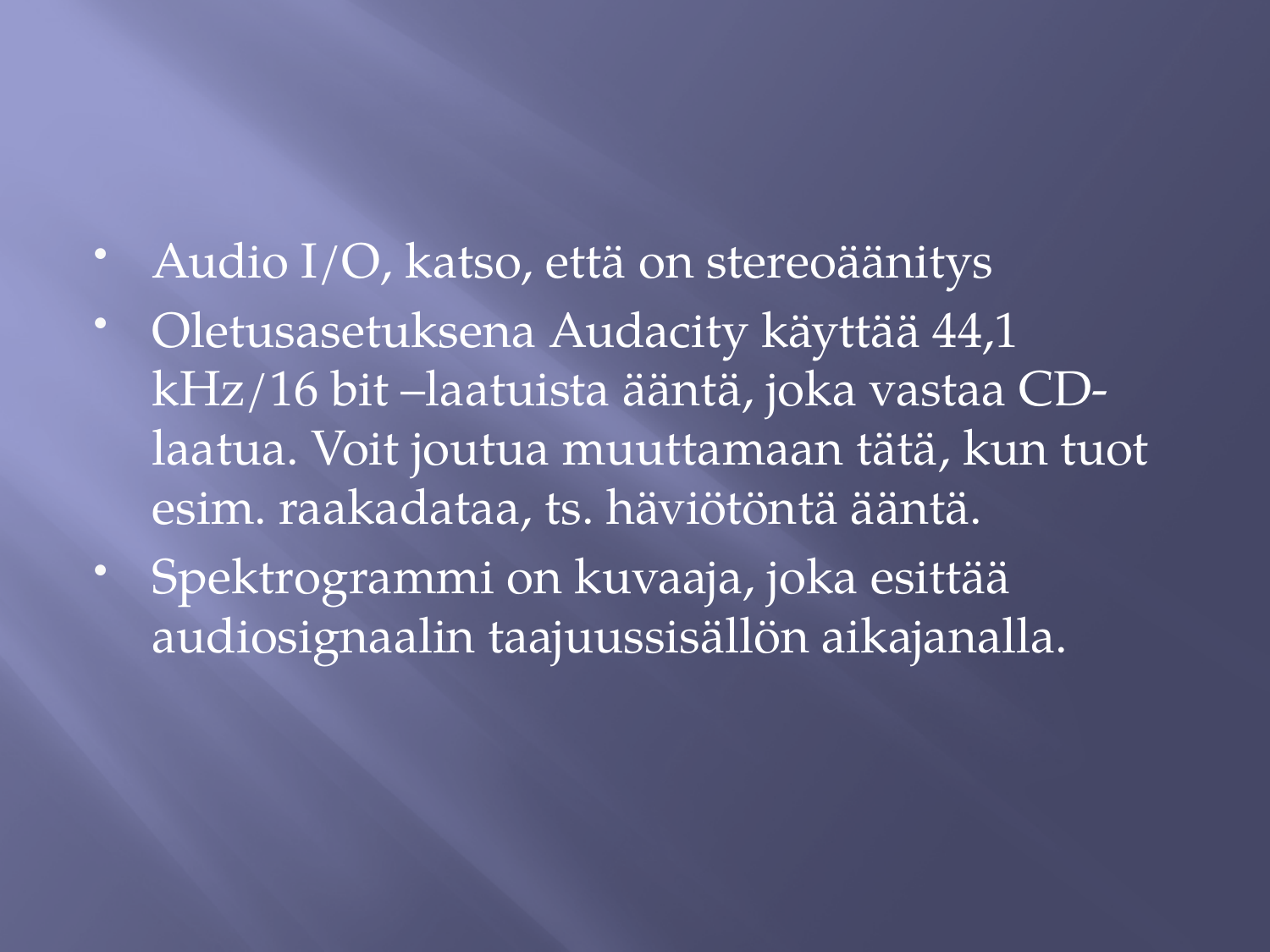

#
Audio I/O, katso, että on stereoäänitys
Oletusasetuksena Audacity käyttää 44,1 kHz/16 bit –laatuista ääntä, joka vastaa CD-laatua. Voit joutua muuttamaan tätä, kun tuot esim. raakadataa, ts. häviötöntä ääntä.
Spektrogrammi on kuvaaja, joka esittää audiosignaalin taajuussisällön aikajanalla.